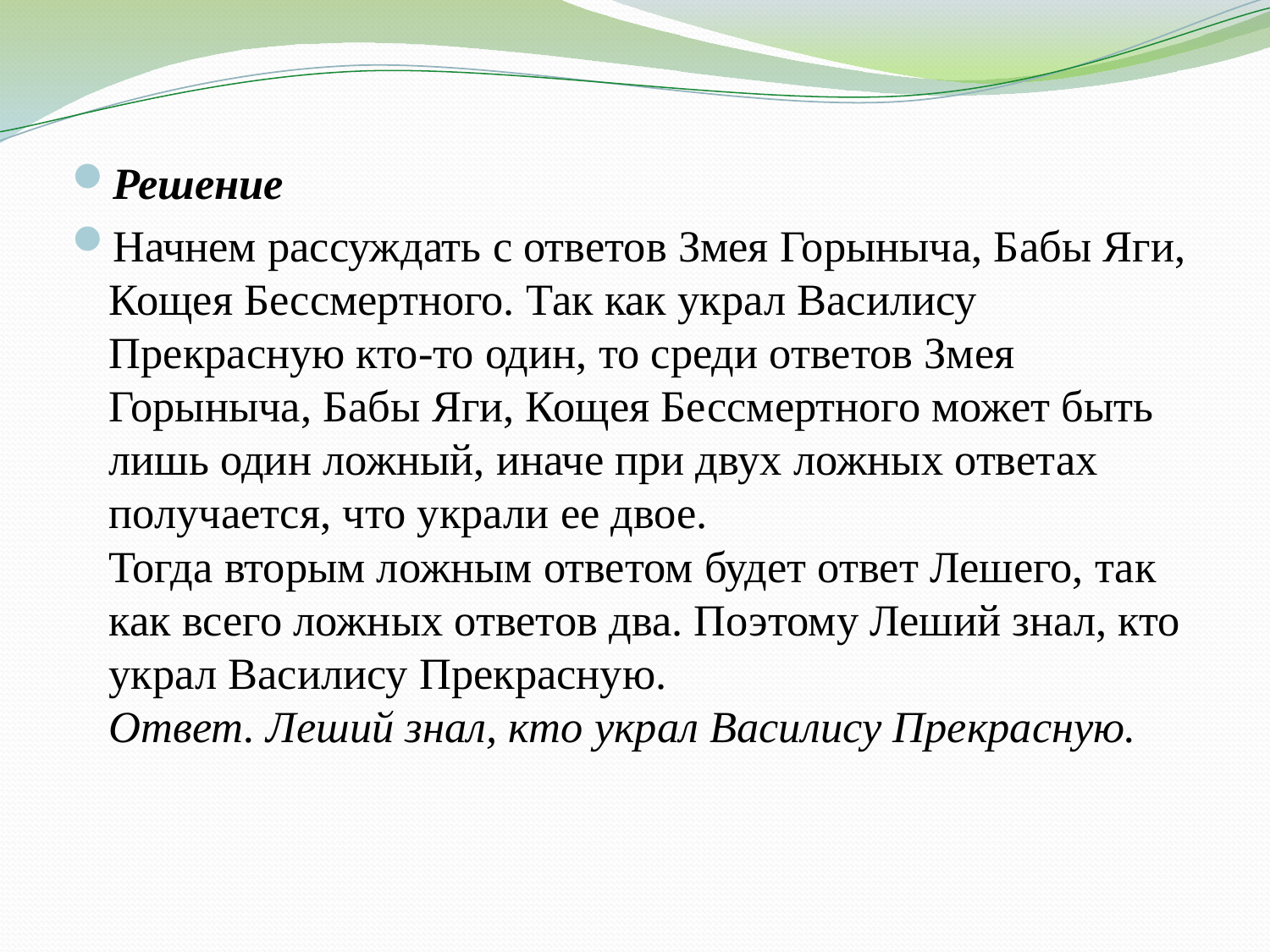

Решение
Начнем рассуждать с ответов Змея Горыныча, Бабы Яги, Кощея Бессмертного. Так как украл Василису Прекрасную кто-то один, то среди ответов Змея Горыныча, Бабы Яги, Кощея Бессмертного может быть лишь один ложный, иначе при двух ложных ответах получается, что украли ее двое.
Тогда вторым ложным ответом будет ответ Лешего, так как всего ложных ответов два. Поэтому Леший знал, кто украл Василису Прекрасную.
Ответ. Леший знал, кто украл Василису Прекрасную.